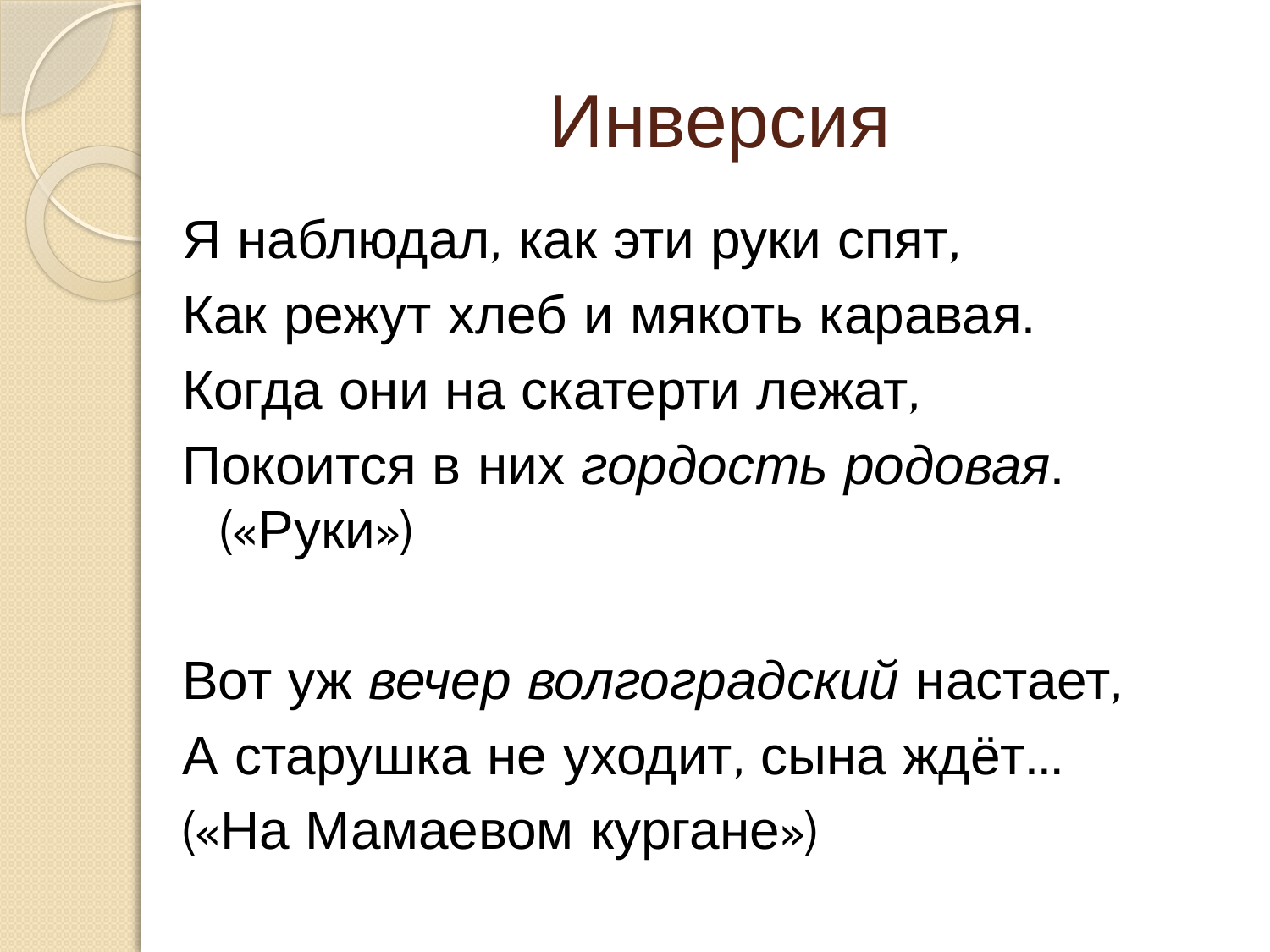

# Инверсия
Я наблюдал, как эти руки спят,
Как режут хлеб и мякоть каравая.
Когда они на скатерти лежат,
Покоится в них гордость родовая.  («Руки»)

Вот уж вечер волгоградский настает,
А старушка не уходит, сына ждёт…
(«На Мамаевом кургане»)